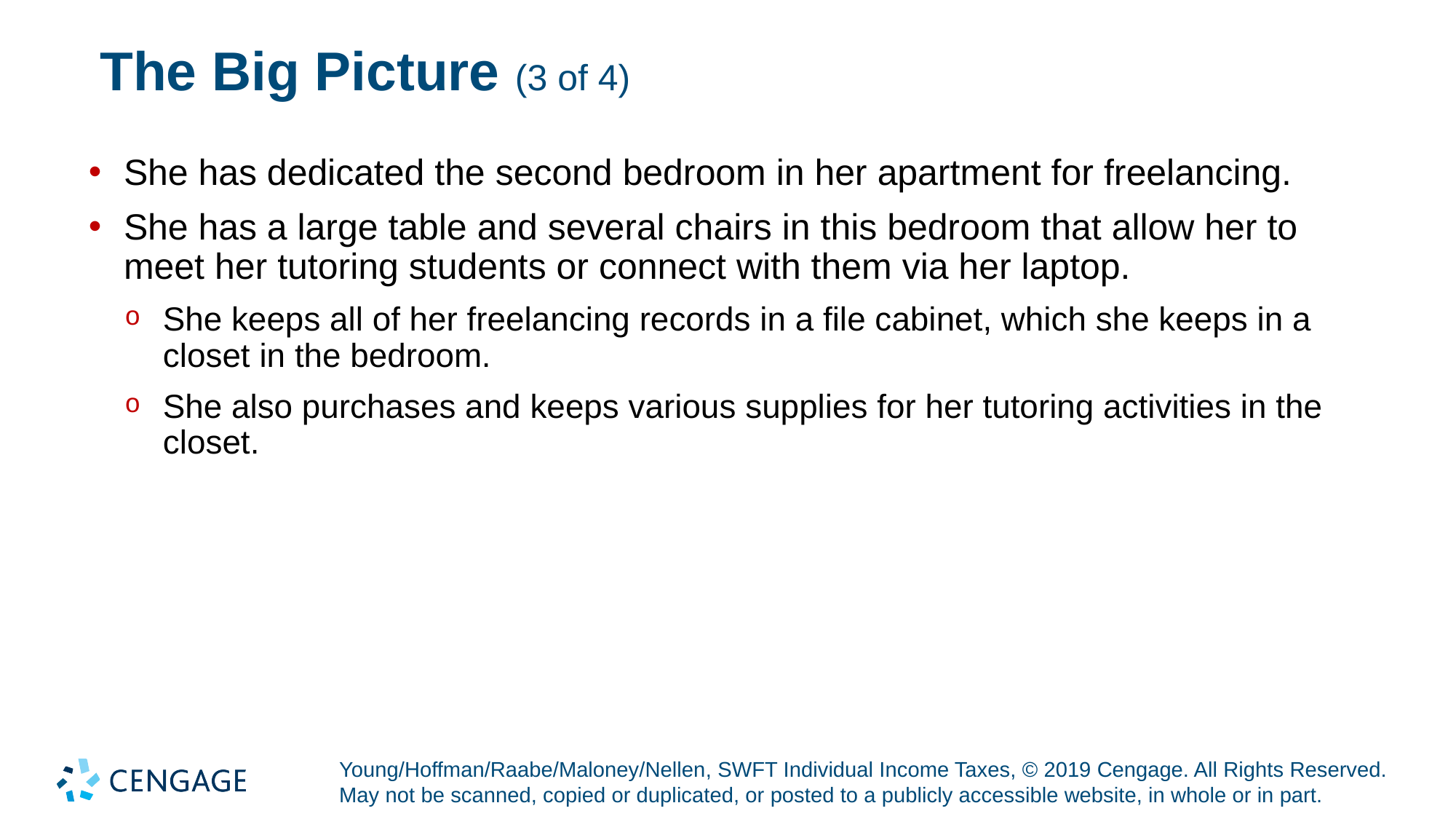

# The Big Picture (3 of 4)
She has dedicated the second bedroom in her apartment for freelancing.
She has a large table and several chairs in this bedroom that allow her to meet her tutoring students or connect with them via her laptop.
She keeps all of her freelancing records in a file cabinet, which she keeps in a closet in the bedroom.
She also purchases and keeps various supplies for her tutoring activities in the closet.